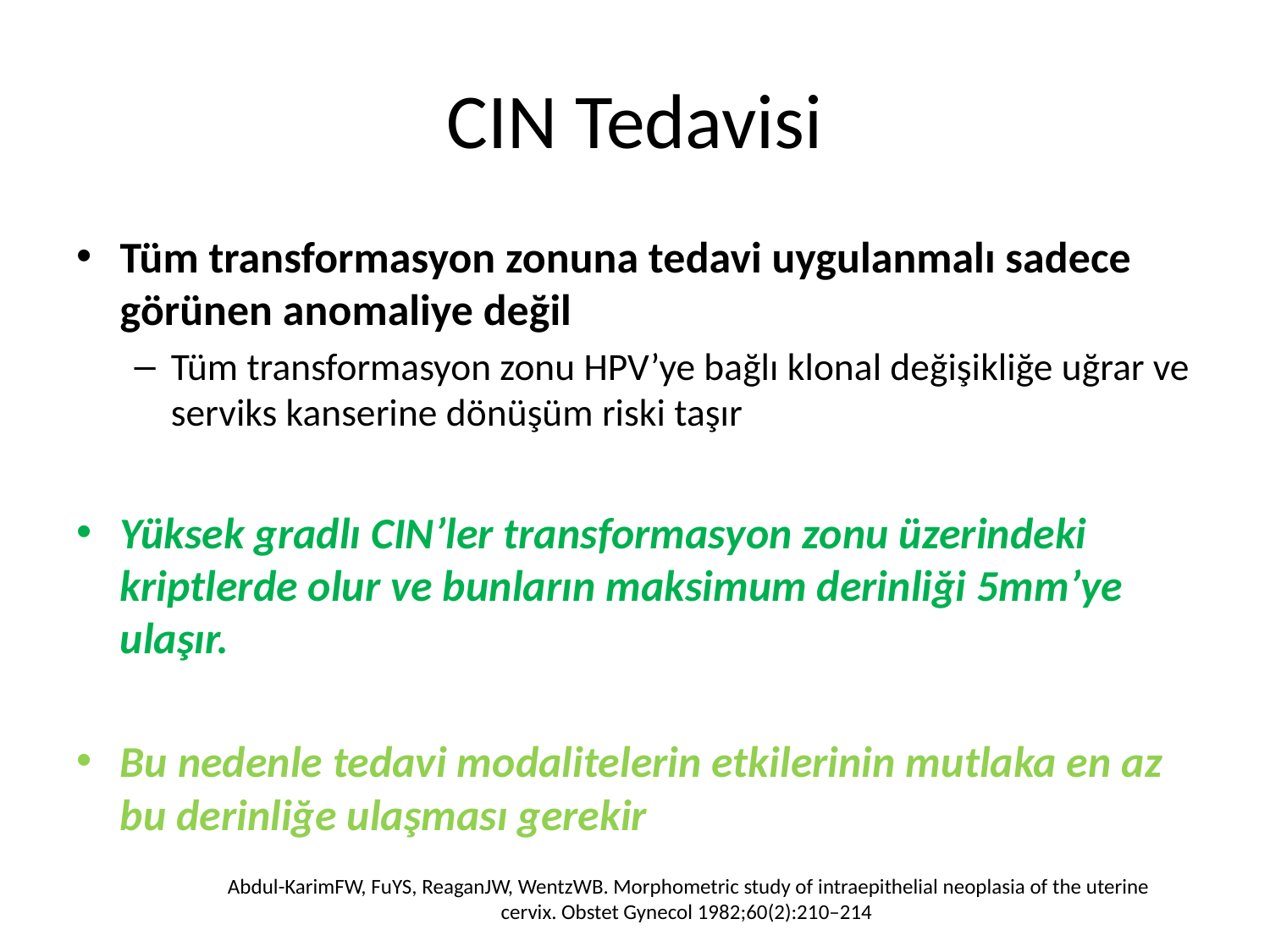

# CIN Tedavisi
Tüm transformasyon zonuna tedavi uygulanmalı sadece görünen anomaliye değil
Tüm transformasyon zonu HPV’ye bağlı klonal değişikliğe uğrar ve serviks kanserine dönüşüm riski taşır

Yüksek gradlı CIN’ler transformasyon zonu üzerindeki kriptlerde olur ve bunların maksimum derinliği 5mm’ye ulaşır.

Bu nedenle tedavi modalitelerin etkilerinin mutlaka en az bu derinliğe ulaşması gerekir
Abdul-KarimFW, FuYS, ReaganJW, WentzWB. Morphometric study of intraepithelial neoplasia of the uterine cervix. Obstet Gynecol 1982;60(2):210–214